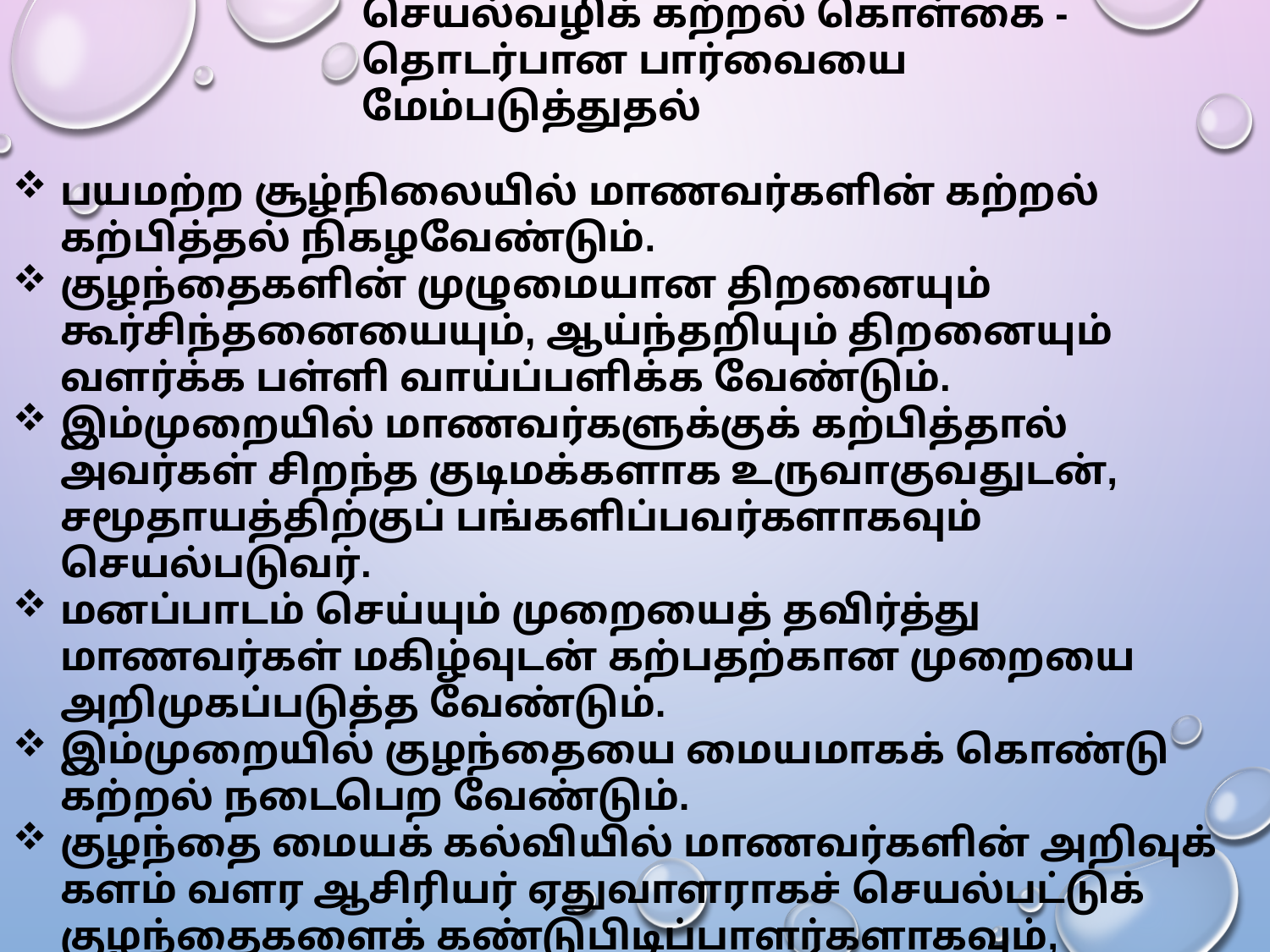

செயல்வழிக் கற்றல் கொள்கை - தொடர்பான பார்வையை மேம்படுத்துதல்
பயமற்ற சூழ்நிலையில் மாணவர்களின் கற்றல் கற்பித்தல் நிகழவேண்டும்.
குழந்தைகளின் முழுமையான திறனையும் கூர்சிந்தனையையும், ஆய்ந்தறியும் திறனையும் வளர்க்க பள்ளி வாய்ப்பளிக்க வேண்டும்.
இம்முறையில் மாணவர்களுக்குக் கற்பித்தால் அவர்கள் சிறந்த குடிமக்களாக உருவாகுவதுடன், சமூதாயத்திற்குப் பங்களிப்பவர்களாகவும் செயல்படுவர்.
மனப்பாடம் செய்யும் முறையைத் தவிர்த்து மாணவர்கள் மகிழ்வுடன் கற்பதற்கான முறையை அறிமுகப்படுத்த வேண்டும்.
இம்முறையில் குழந்தையை மையமாகக் கொண்டு கற்றல் நடைபெற வேண்டும்.
குழந்தை மையக் கல்வியில் மாணவர்களின் அறிவுக் களம் வளர ஆசிரியர் ஏதுவாளராகச் செயல்பட்டுக் குழந்தைகளைக் கண்டுபிடிப்பாளர்களாகவும், தகவல்களை அன்றாட வாழ்வின் செயல்பாட்டோடு பொருத்திப் பார்ப்பவர்களாகவும் மாற்றுவர்.